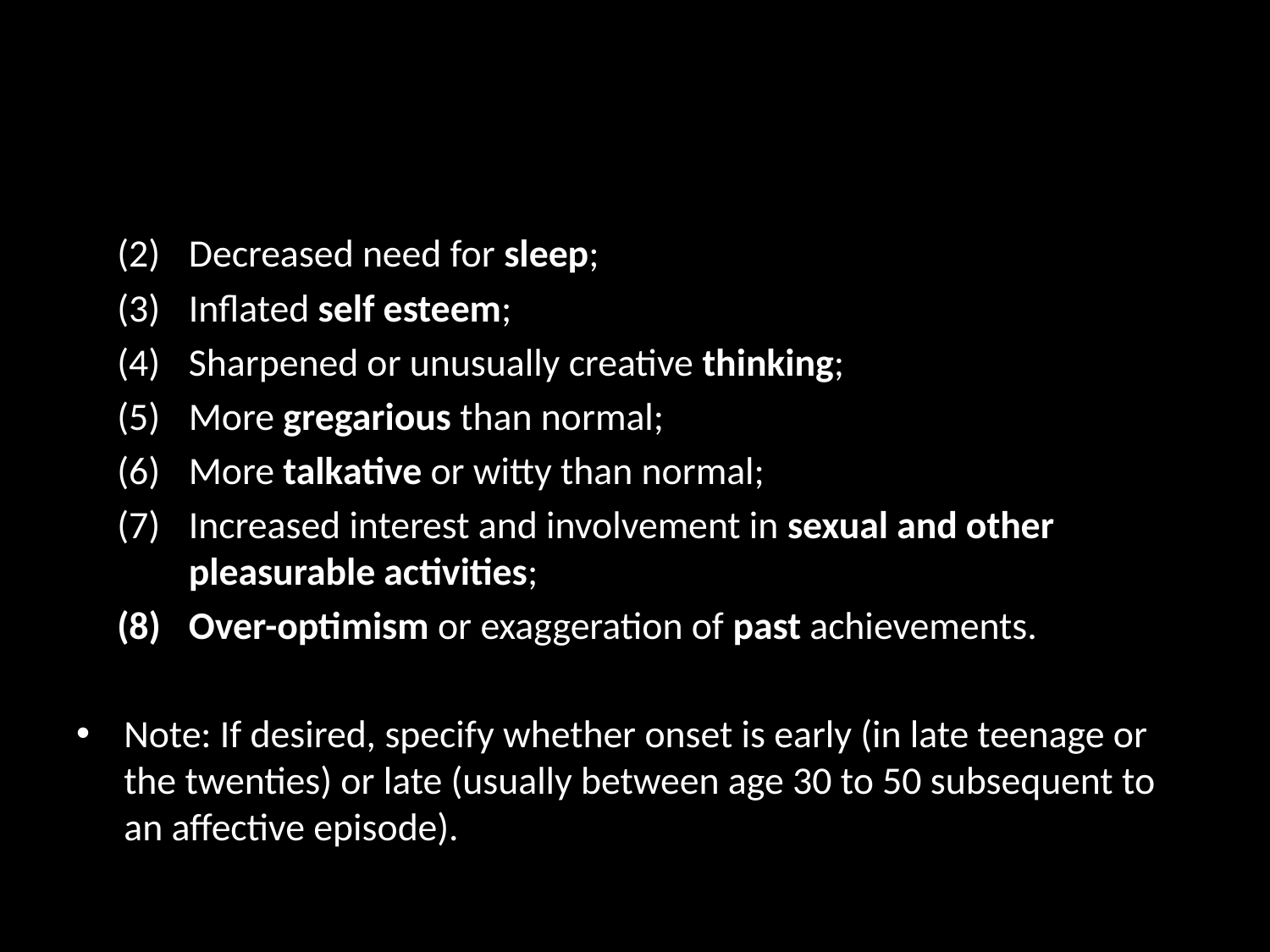

#
Decreased need for sleep;
Inflated self esteem;
Sharpened or unusually creative thinking;
More gregarious than normal;
More talkative or witty than normal;
Increased interest and involvement in sexual and other pleasurable activities;
Over-optimism or exaggeration of past achievements.

Note: If desired, specify whether onset is early (in late teenage or the twenties) or late (usually between age 30 to 50 subsequent to an affective episode).